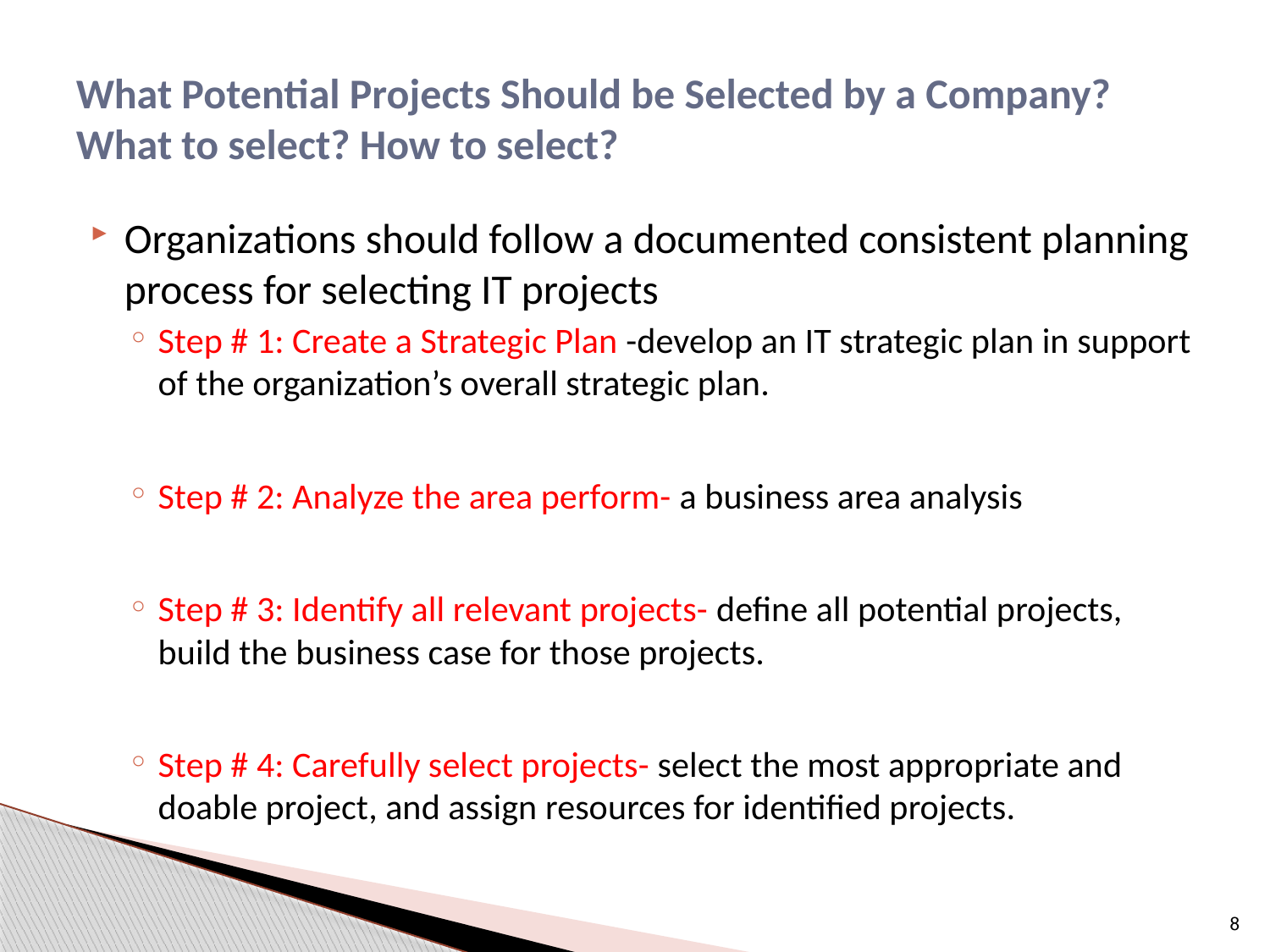

# What Potential Projects Should be Selected by a Company? What to select? How to select?
Organizations should follow a documented consistent planning process for selecting IT projects
Step # 1: Create a Strategic Plan -develop an IT strategic plan in support of the organization’s overall strategic plan.

Step # 2: Analyze the area perform- a business area analysis

Step # 3: Identify all relevant projects- define all potential projects, build the business case for those projects.

Step # 4: Carefully select projects- select the most appropriate and doable project, and assign resources for identified projects.
8